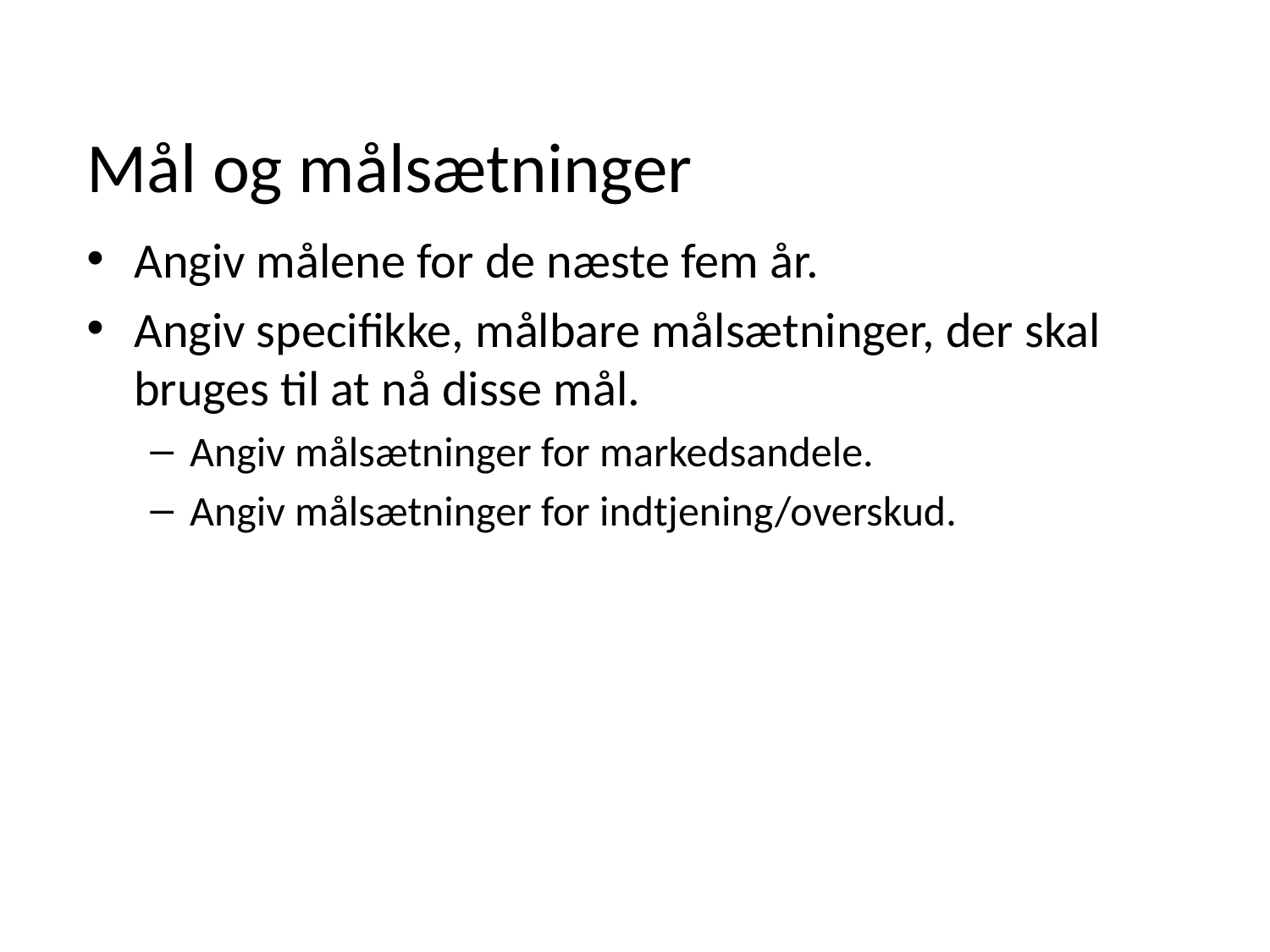

# Mål og målsætninger
Angiv målene for de næste fem år.
Angiv specifikke, målbare målsætninger, der skal bruges til at nå disse mål.
Angiv målsætninger for markedsandele.
Angiv målsætninger for indtjening/overskud.